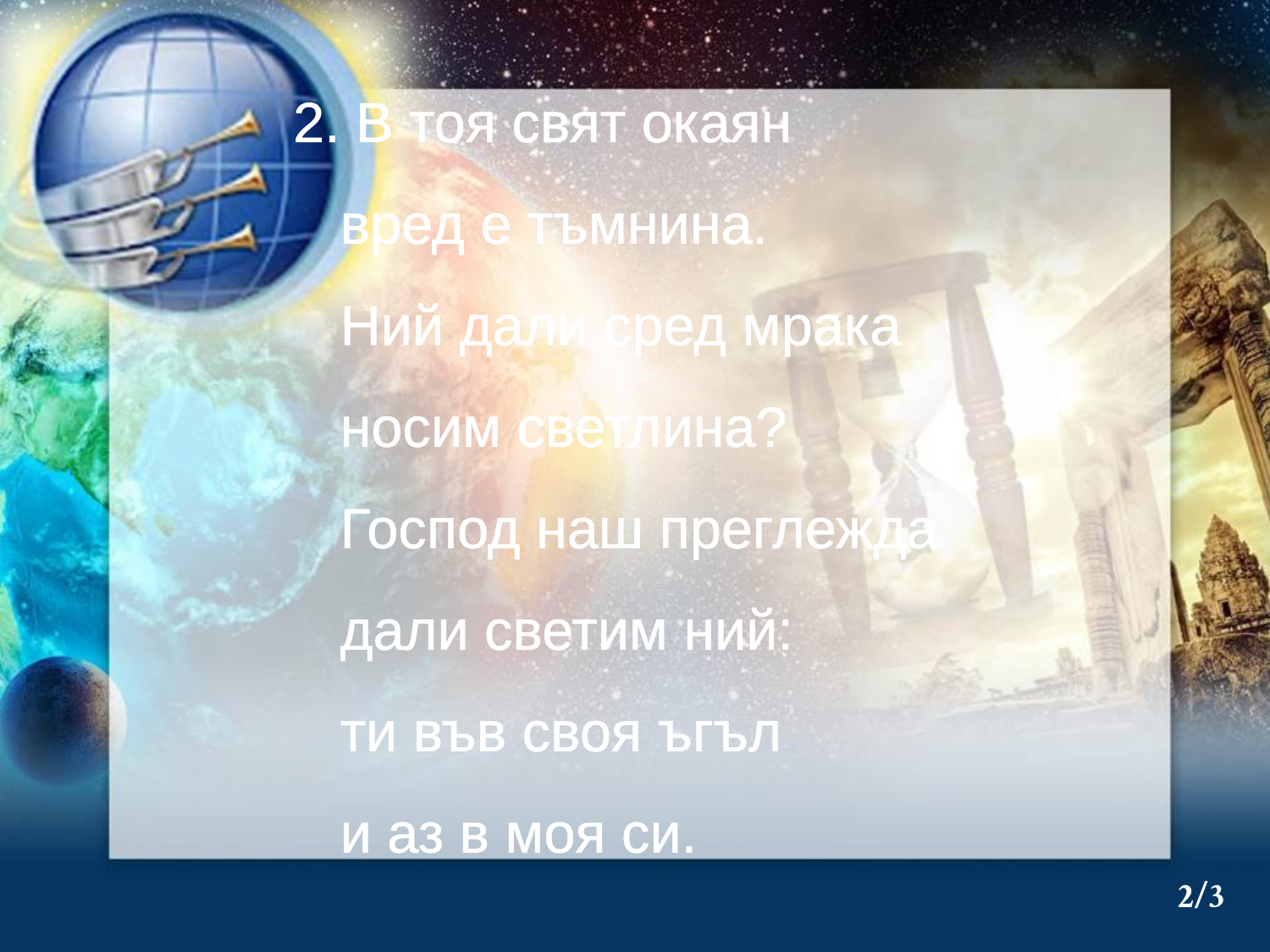

2. В тоя свят окаян
    вред е тъмнина.
    Ний дали сред мрака
    носим светлина?
    Господ наш преглежда
    дали светим ний:
    ти във своя ъгъл
    и аз в моя си.
2/3